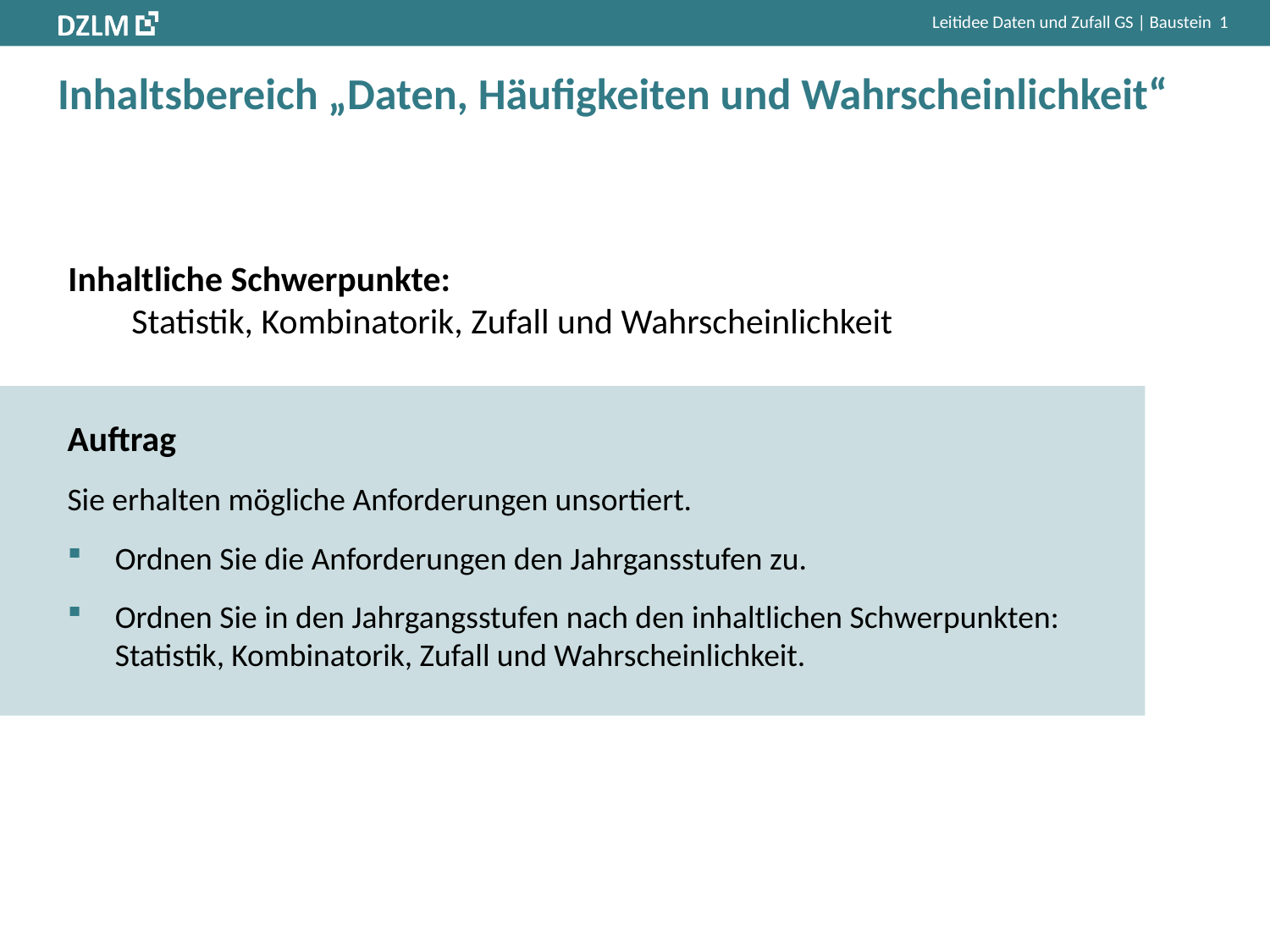

# Inhaltsbereich „Daten, Häufigkeiten und Wahrscheinlichkeit“
Inhaltliche Schwerpunkte:
Statistik, Kombinatorik, Zufall und Wahrscheinlichkeit

Auftrag
Sie erhalten mögliche Anforderungen unsortiert.
Ordnen Sie die Anforderungen den Jahrgansstufen zu.
Ordnen Sie in den Jahrgangsstufen nach den inhaltlichen Schwerpunkten: Statistik, Kombinatorik, Zufall und Wahrscheinlichkeit.